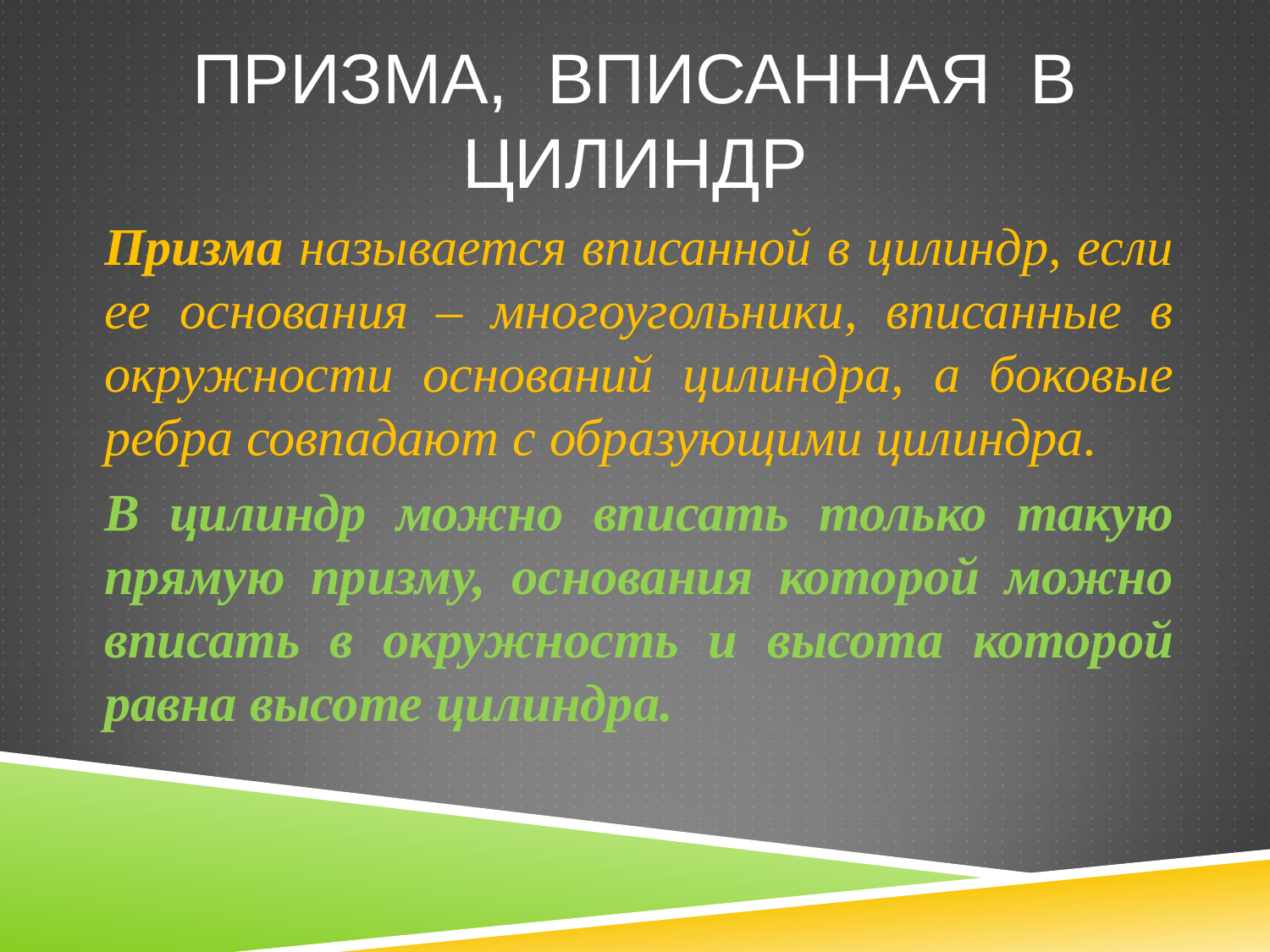

# Призма,  вписанная  в цилиндр
Призма называется вписанной в цилиндр, если ее основания – многоугольники, вписанные в окружности оснований цилиндра, а боковые ребра совпадают с образующими цилиндра.
В цилиндр можно вписать только такую прямую призму, основания которой можно вписать в окружность и высота которой равна высоте цилиндра.